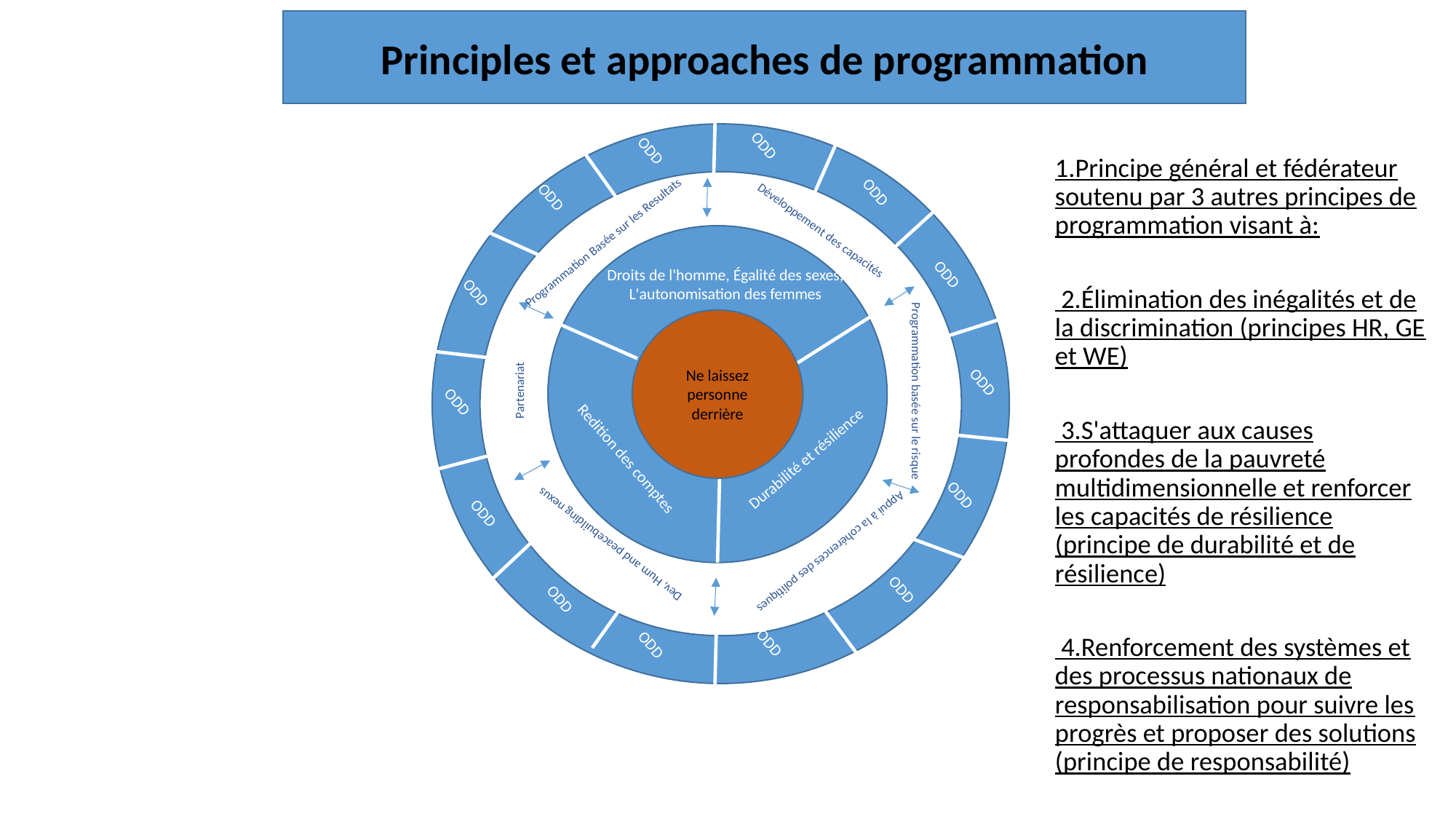

Principles et approaches de programmation

ODD
ODD
1.Principe général et fédérateur soutenu par 3 autres principes de programmation visant à:

 2.Élimination des inégalités et de la discrimination (principes HR, GE et WE)

 3.S'attaquer aux causes profondes de la pauvreté multidimensionnelle et renforcer les capacités de résilience (principe de durabilité et de résilience)

 4.Renforcement des systèmes et des processus nationaux de responsabilisation pour suivre les progrès et proposer des solutions (principe de responsabilité)
ODD
ODD
Développement des capacités

Programmation Basée sur les Resultats
Droits de l'homme, Égalité des sexes,
L'autonomisation des femmes
ODD
ODD
Ne laissez personne derrière
ODD
Partenariat
Programmation basée sur le risque
ODD
Redition des comptes
Durabilité et résilience
ODD
ODD
Dev, Hum and peacebuilding nexus
Appui à la cohérences des politiques
ODD
ODD
ODD
ODD